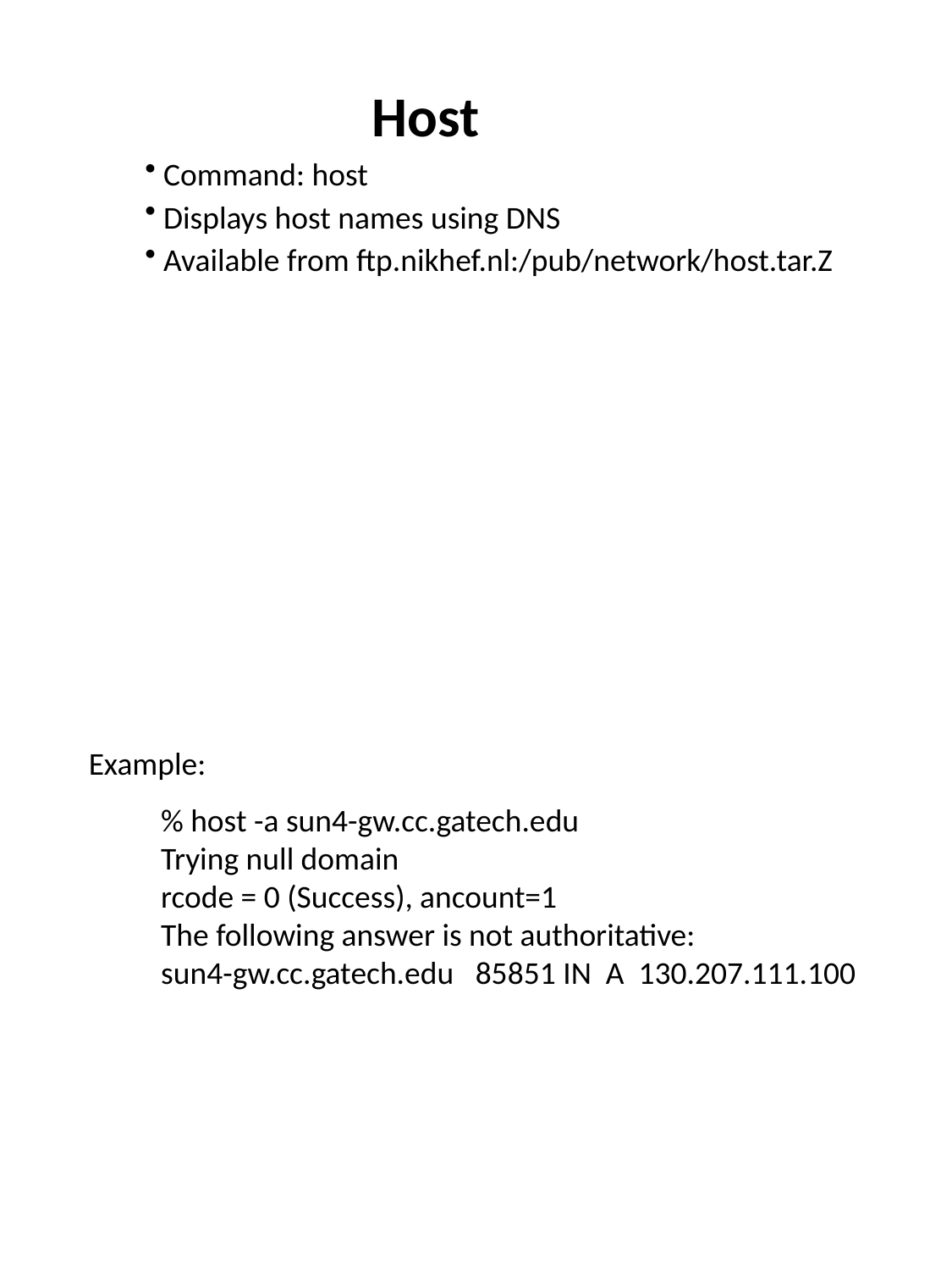

Host
 Command: host
 Displays host names using DNS
 Available from ftp.nikhef.nl:/pub/network/host.tar.Z
Example:
% host -a sun4-gw.cc.gatech.edu
Trying null domain
rcode = 0 (Success), ancount=1
The following answer is not authoritative:
sun4-gw.cc.gatech.edu   85851 IN  A  130.207.111.100